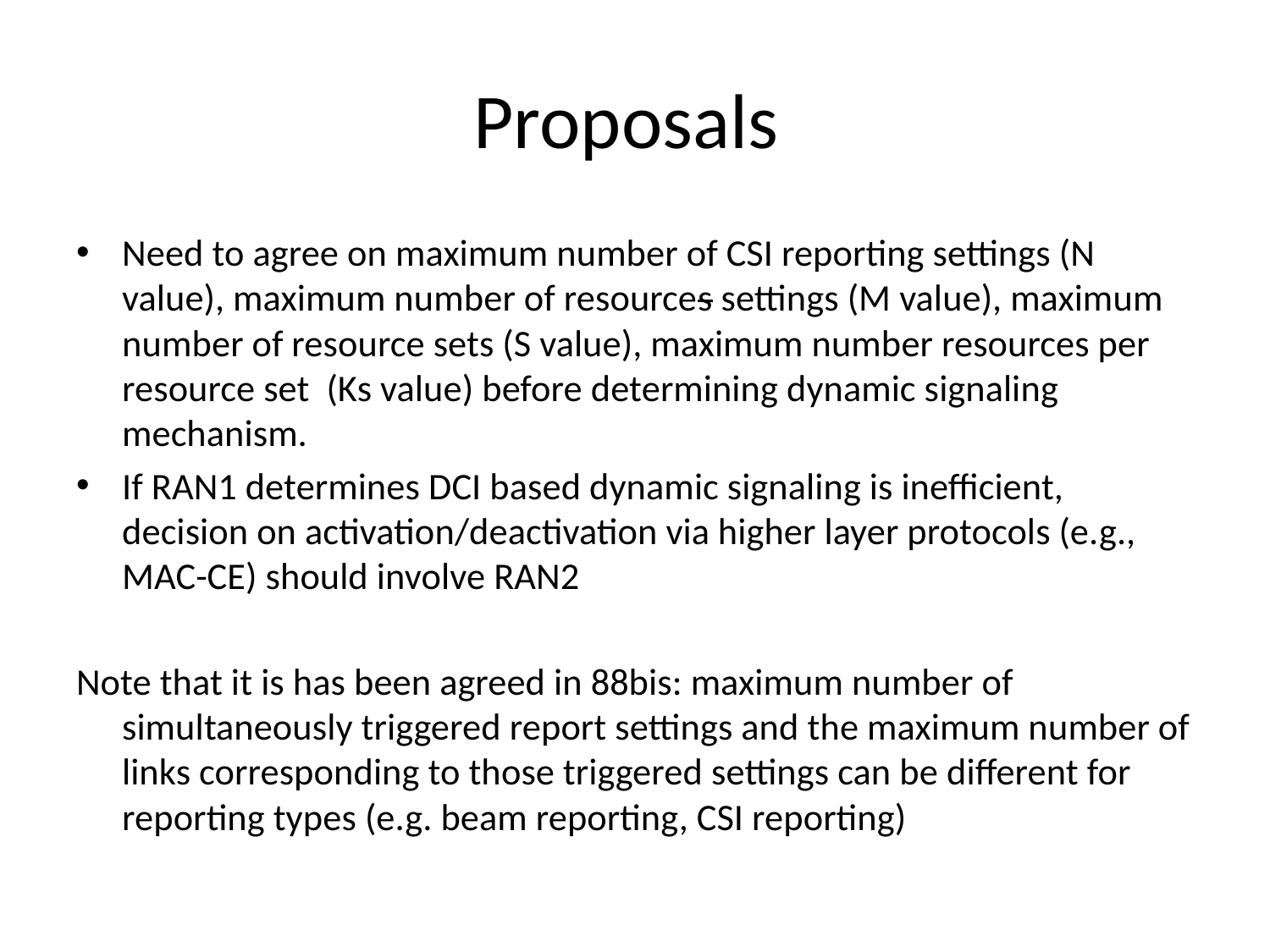

# Proposals
Need to agree on maximum number of CSI reporting settings (N value), maximum number of resources settings (M value), maximum number of resource sets (S value), maximum number resources per resource set  (Ks value) before determining dynamic signaling mechanism.
If RAN1 determines DCI based dynamic signaling is inefficient, decision on activation/deactivation via higher layer protocols (e.g., MAC-CE) should involve RAN2

Note that it is has been agreed in 88bis: maximum number of simultaneously triggered report settings and the maximum number of links corresponding to those triggered settings can be different for reporting types (e.g. beam reporting, CSI reporting)